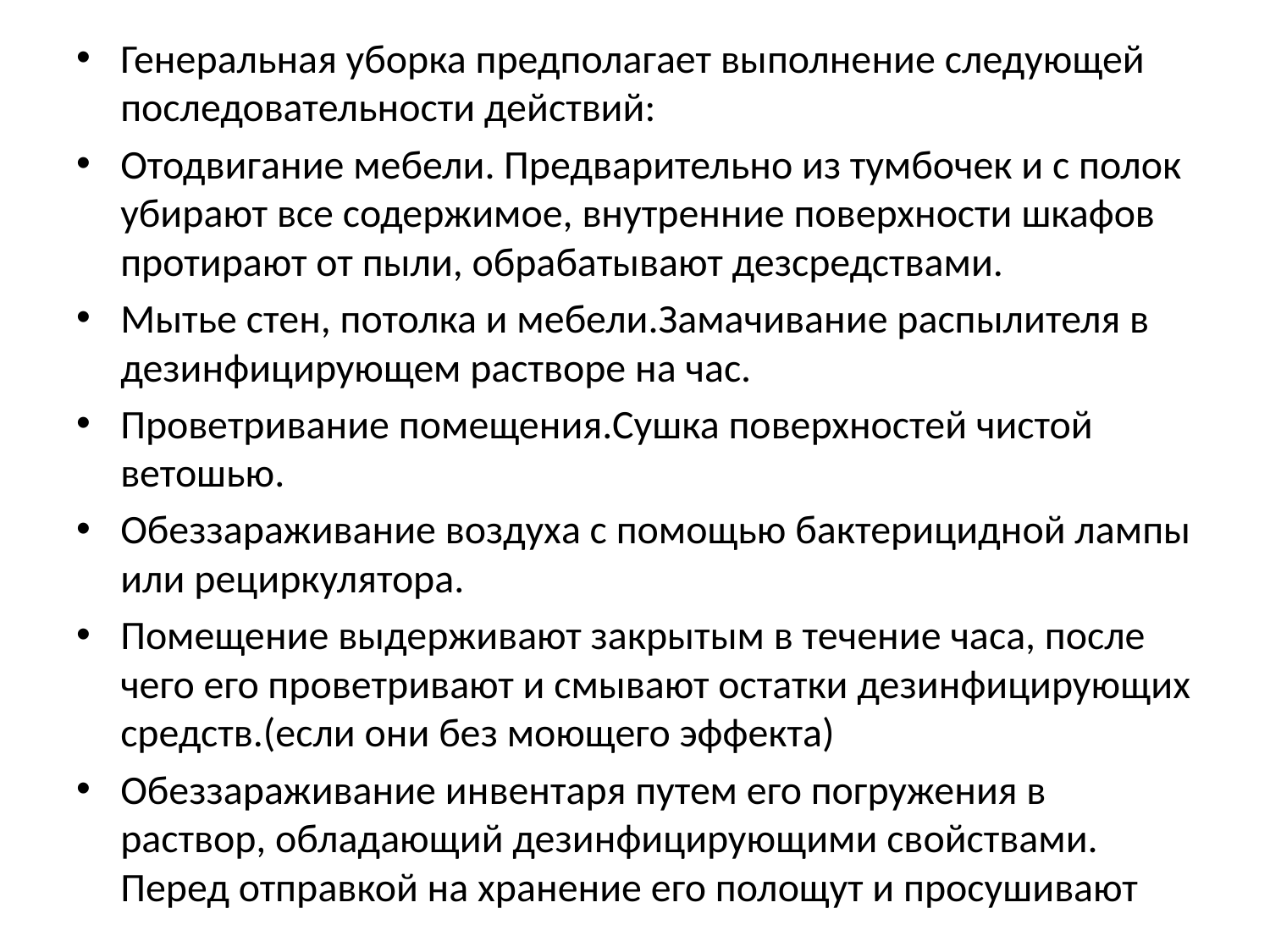

Генеральная уборка предполагает выполнение следующей последовательности действий:
Отодвигание мебели. Предварительно из тумбочек и с полок убирают все содержимое, внутренние поверхности шкафов протирают от пыли, обрабатывают дезсредствами.
Мытье стен, потолка и мебели.Замачивание распылителя в дезинфицирующем растворе на час.
Проветривание помещения.Сушка поверхностей чистой ветошью.
Обеззараживание воздуха с помощью бактерицидной лампы или рециркулятора.
Помещение выдерживают закрытым в течение часа, после чего его проветривают и смывают остатки дезинфицирующих средств.(если они без моющего эффекта)
Обеззараживание инвентаря путем его погружения в раствор, обладающий дезинфицирующими свойствами. Перед отправкой на хранение его полощут и просушивают